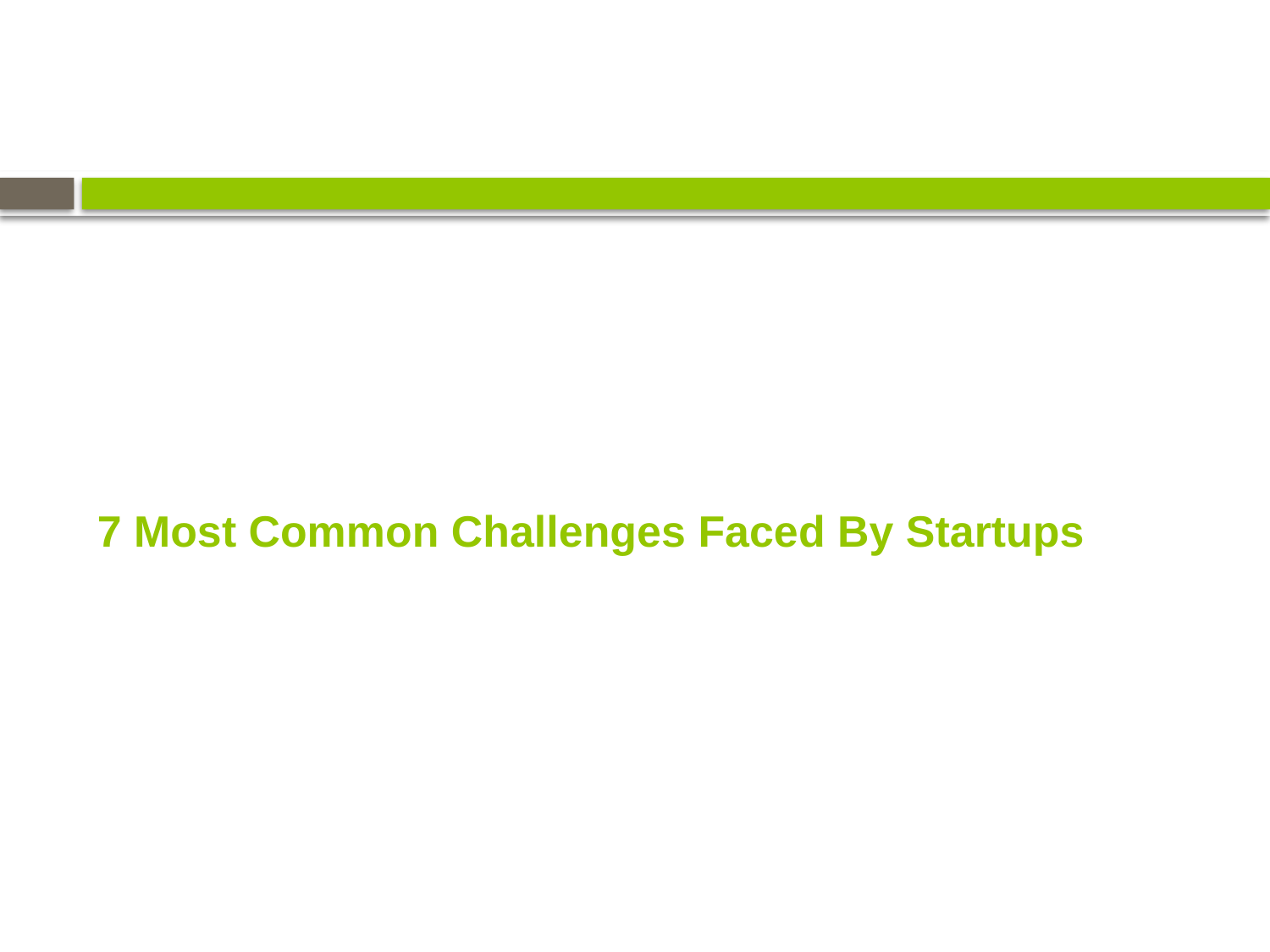

#
7 Most Common Challenges Faced By Startups